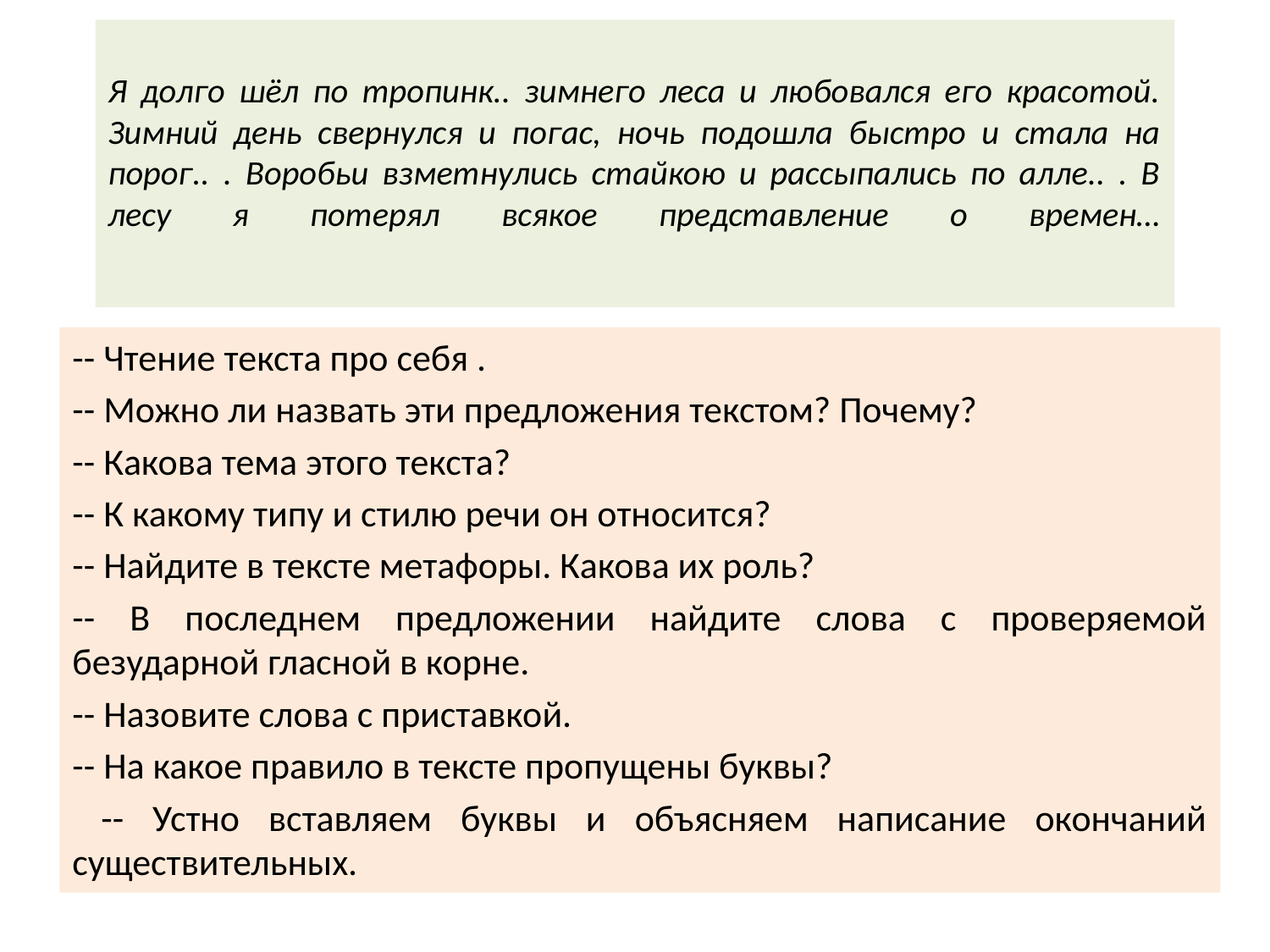

# Я долго шёл по тропинк.. зимнего леса и любовался его красотой. Зимний день свернулся и погас, ночь подошла быстро и стала на порог.. . Воробьи взметнулись стайкою и рассыпались по алле.. . В лесу я потерял всякое представление о времен…
-- Чтение текста про себя .
-- Можно ли назвать эти предложения текстом? Почему?
-- Какова тема этого текста?
-- К какому типу и стилю речи он относится?
-- Найдите в тексте метафоры. Какова их роль?
-- В последнем предложении найдите слова с проверяемой безударной гласной в корне.
-- Назовите слова с приставкой.
-- На какое правило в тексте пропущены буквы?
 -- Устно вставляем буквы и объясняем написание окончаний существительных.